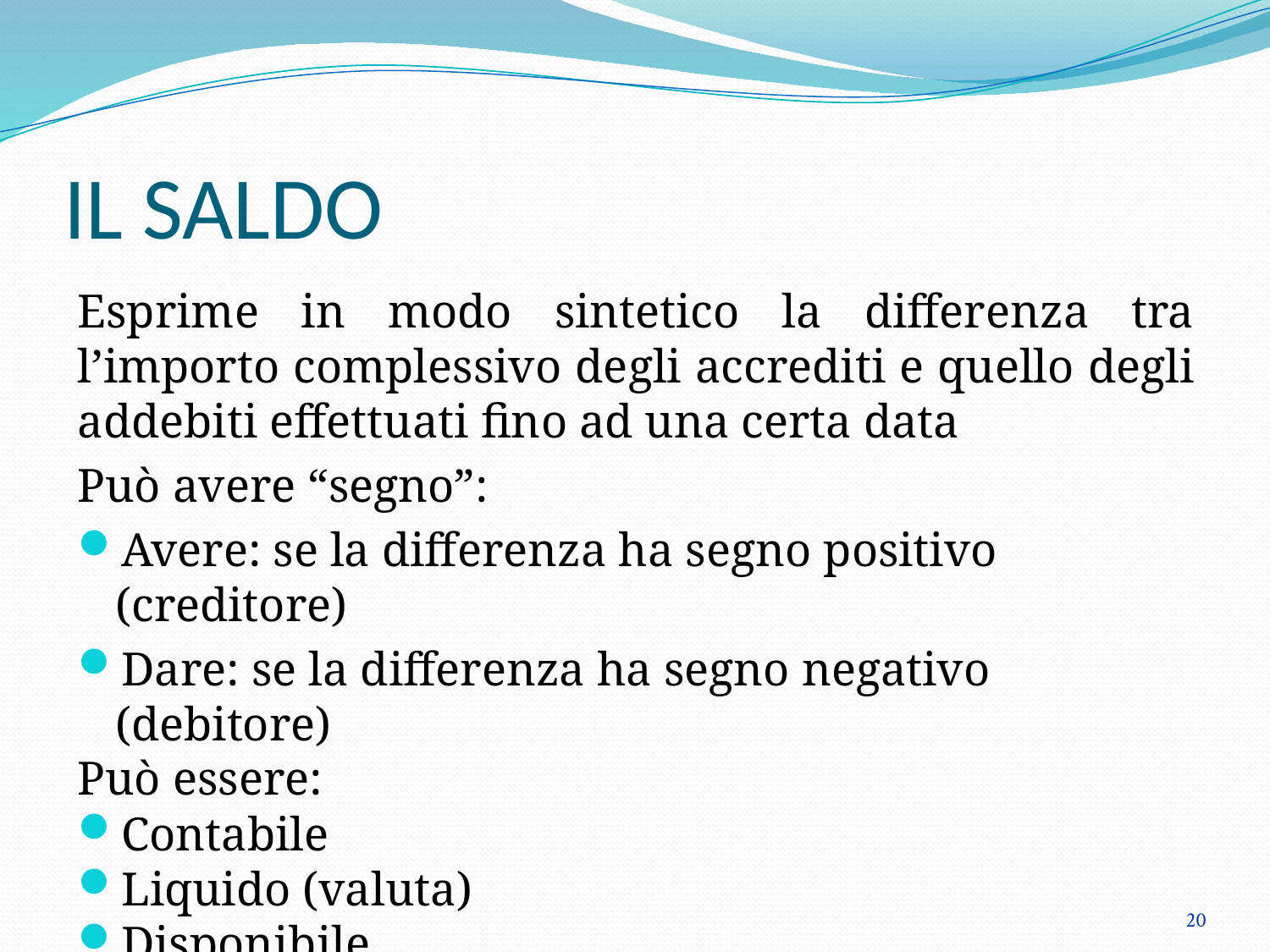

# IL SALDO
Esprime in modo sintetico la differenza tra l’importo complessivo degli accrediti e quello degli addebiti effettuati fino ad una certa data
Può avere “segno”:
Avere: se la differenza ha segno positivo (creditore)
Dare: se la differenza ha segno negativo (debitore)
Può essere:
Contabile
Liquido (valuta)
Disponibile

20